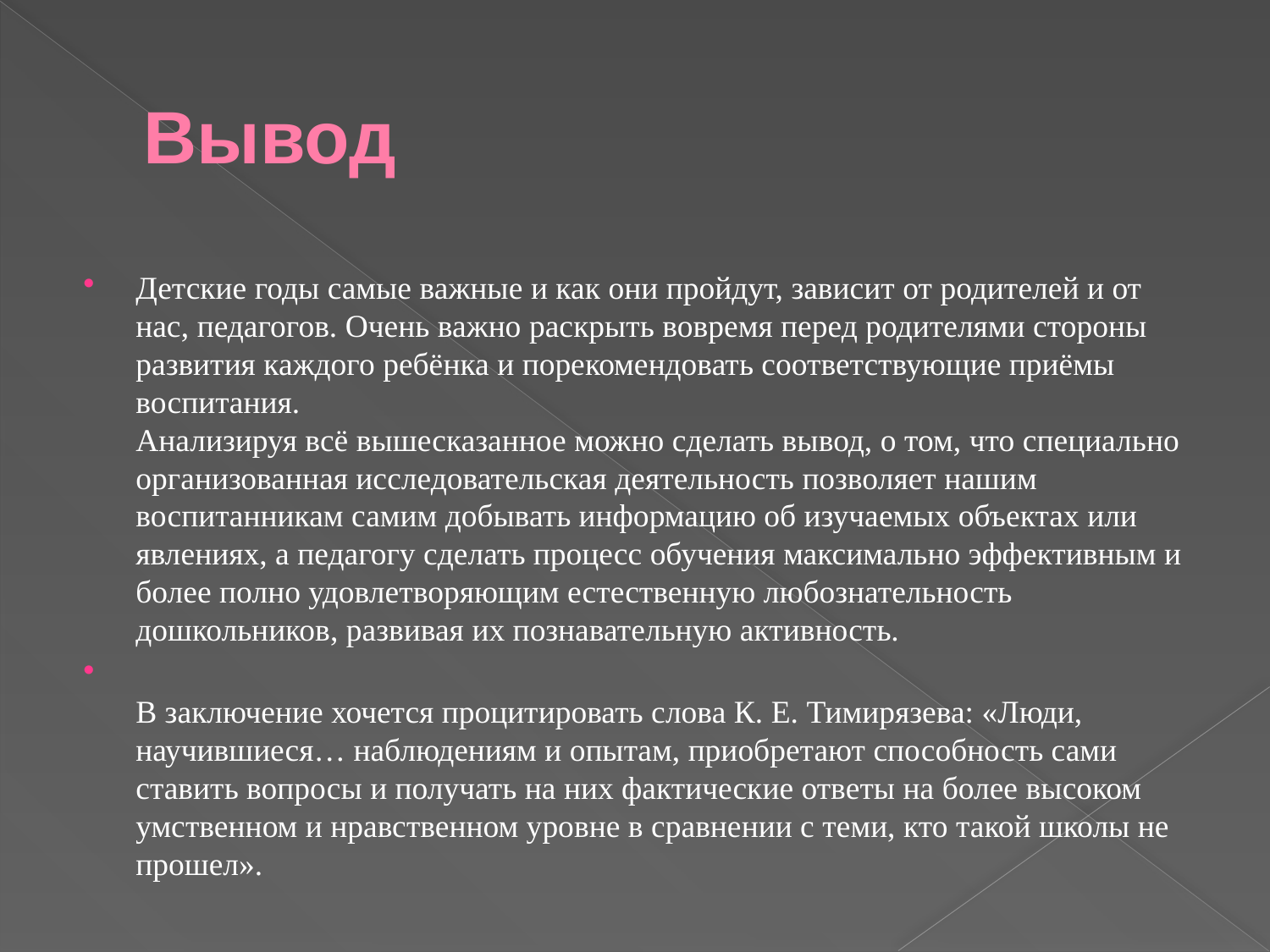

# Вывод
Детские годы самые важные и как они пройдут, зависит от родителей и от нас, педагогов. Очень важно раскрыть вовремя перед родителями стороны развития каждого ребёнка и порекомендовать соответствующие приёмы воспитания.
Анализируя всё вышесказанное можно сделать вывод, о том, что специально организованная исследовательская деятельность позволяет нашим воспитанникам самим добывать информацию об изучаемых объектах или явлениях, а педагогу сделать процесс обучения максимально эффективным и более полно удовлетворяющим естественную любознательность дошкольников, развивая их познавательную активность.
В заключение хочется процитировать слова К. Е. Тимирязева: «Люди, научившиеся… наблюдениям и опытам, приобретают способность сами ставить вопросы и получать на них фактические ответы на более высоком умственном и нравственном уровне в сравнении с теми, кто такой школы не прошел».